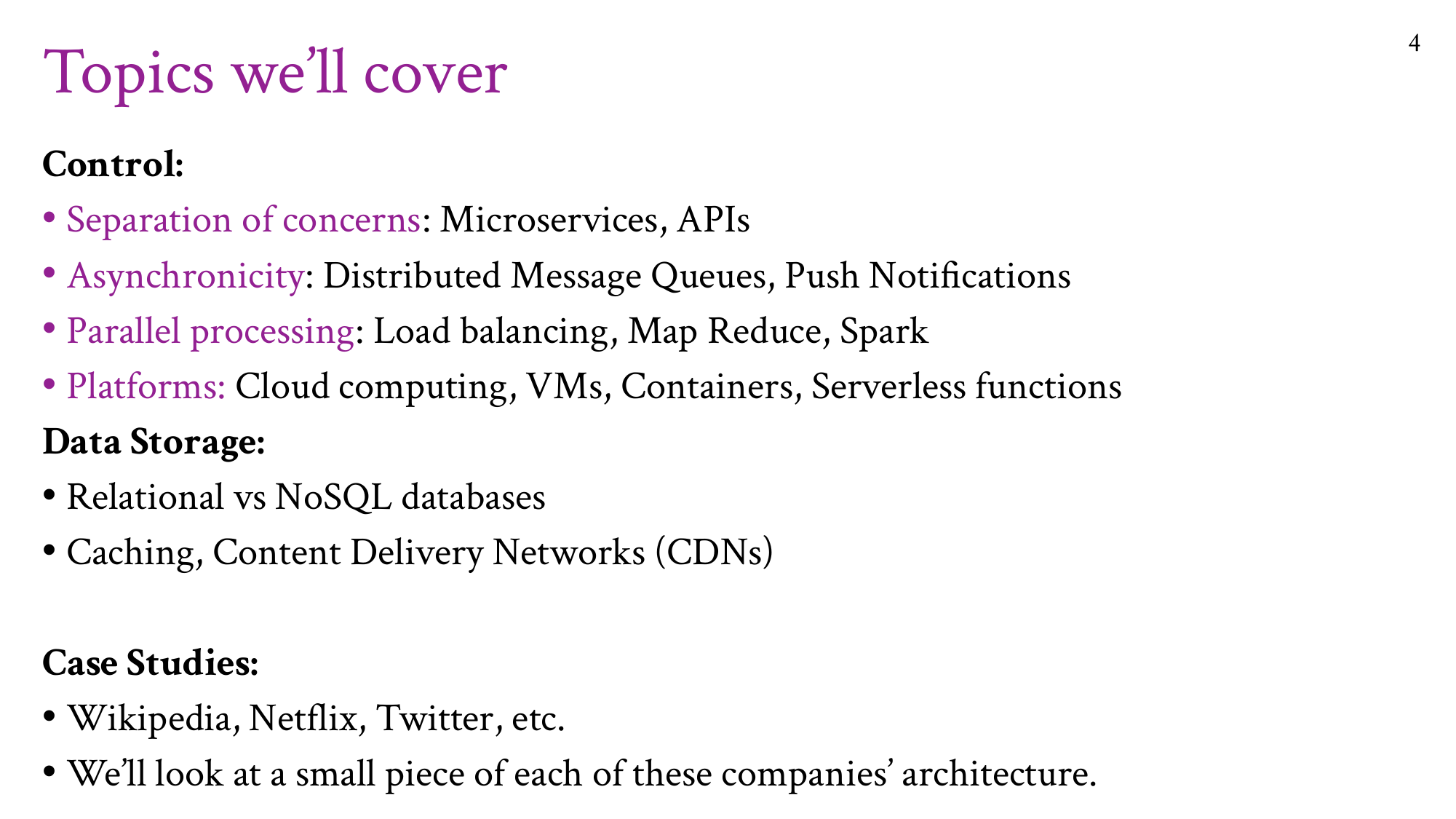

# Topics we’ll cover
Control:
Separation of concerns: Microservices, APIs
Asynchronicity: Distributed Message Queues, Push Notifications
Parallel processing: Load balancing, Map Reduce, Spark
Platforms: Cloud computing, VMs, Containers, Serverless functions
Data Storage:
Relational vs NoSQL databases
Caching, Content Delivery Networks (CDNs)

Case Studies:
Wikipedia, Netflix, Twitter, etc.
We’ll look at a small piece of each of these companies’ architecture.